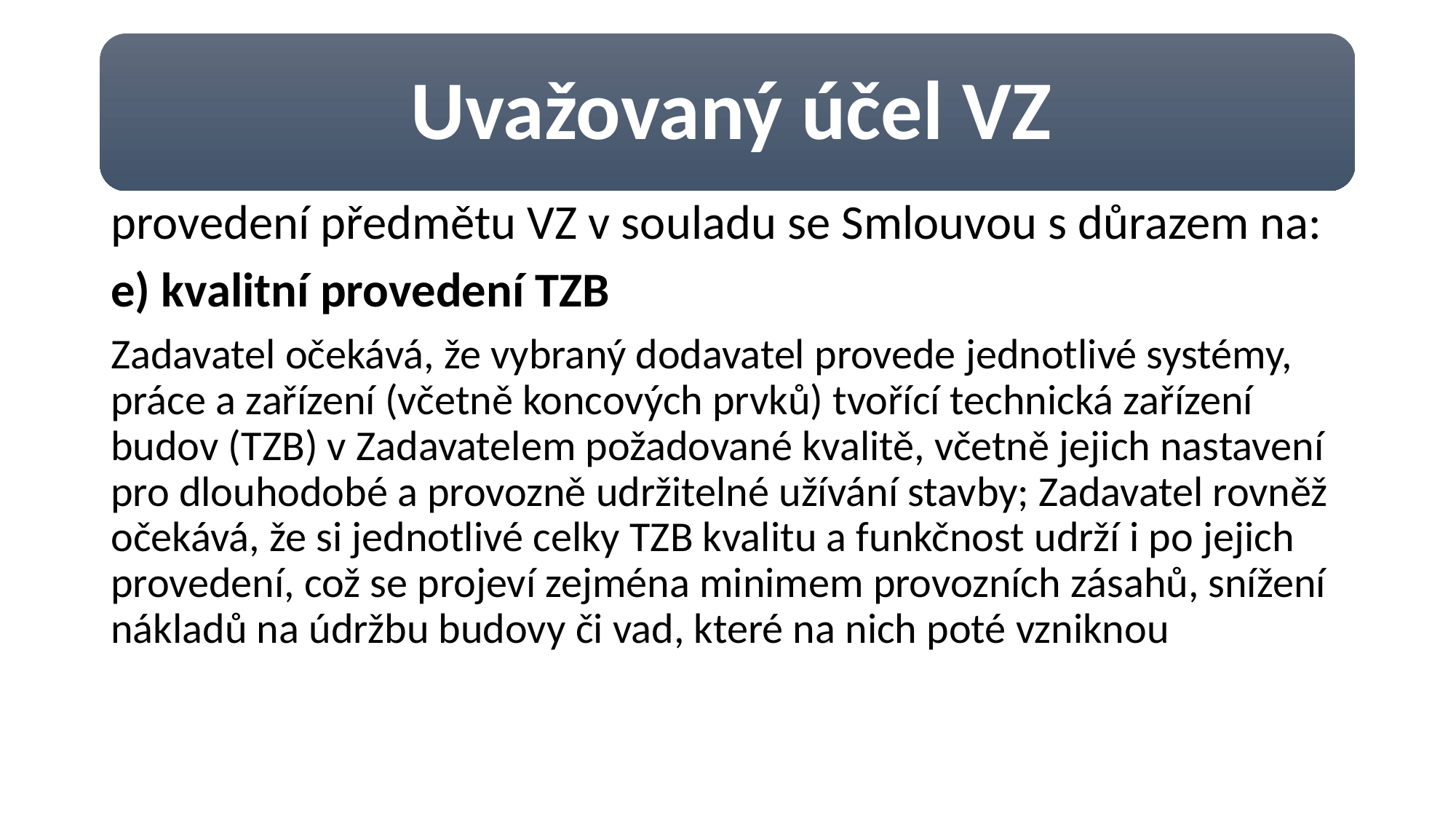

Uvažovaný účel VZ
provedení předmětu VZ v souladu se Smlouvou s důrazem na:
e) kvalitní provedení TZB
Zadavatel očekává, že vybraný dodavatel provede jednotlivé systémy, práce a zařízení (včetně koncových prvků) tvořící technická zařízení budov (TZB) v Zadavatelem požadované kvalitě, včetně jejich nastavení pro dlouhodobé a provozně udržitelné užívání stavby; Zadavatel rovněž očekává, že si jednotlivé celky TZB kvalitu a funkčnost udrží i po jejich provedení, což se projeví zejména minimem provozních zásahů, snížení nákladů na údržbu budovy či vad, které na nich poté vzniknou